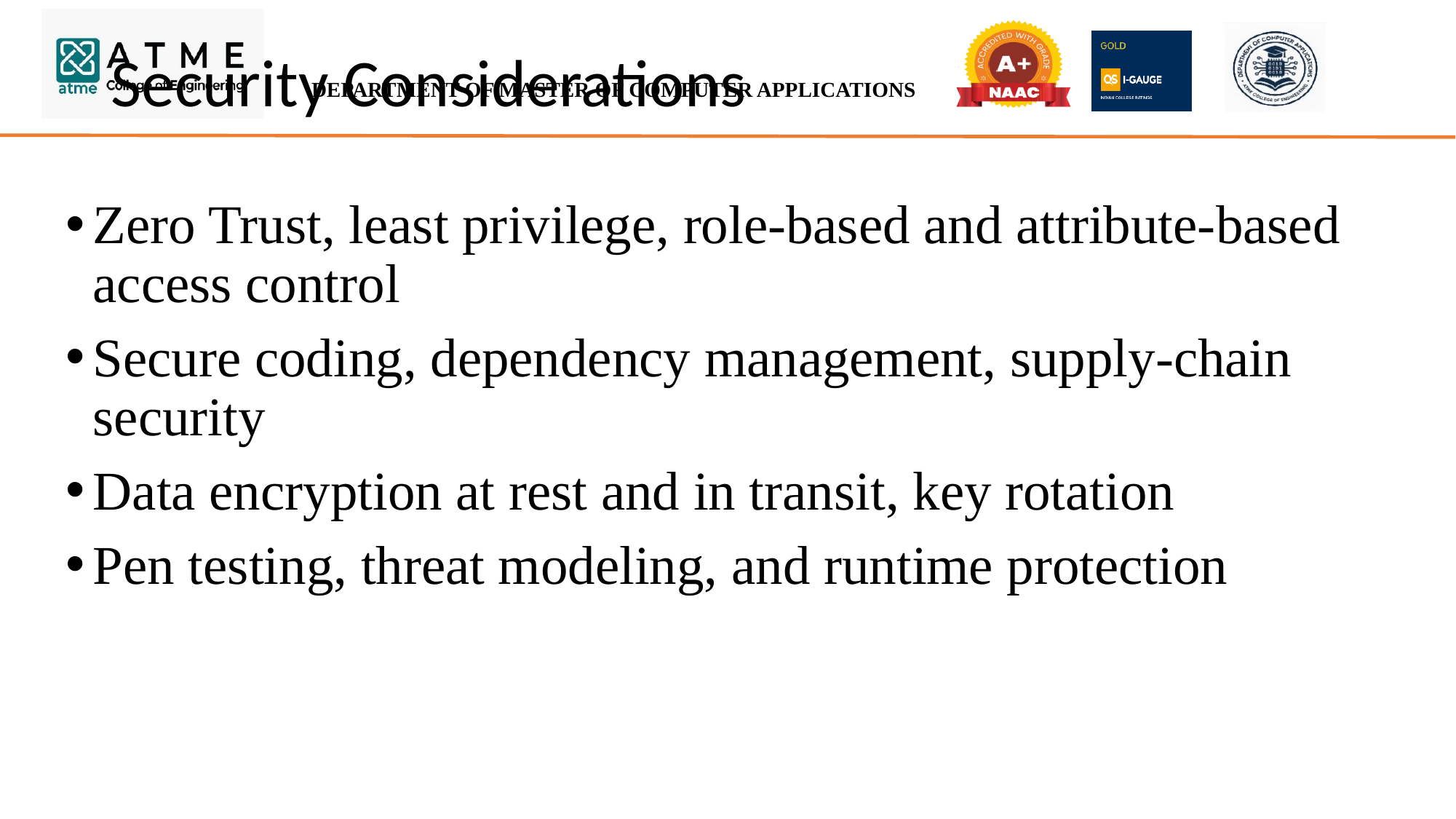

# Security Considerations
Zero Trust, least privilege, role-based and attribute-based access control
Secure coding, dependency management, supply-chain security
Data encryption at rest and in transit, key rotation
Pen testing, threat modeling, and runtime protection